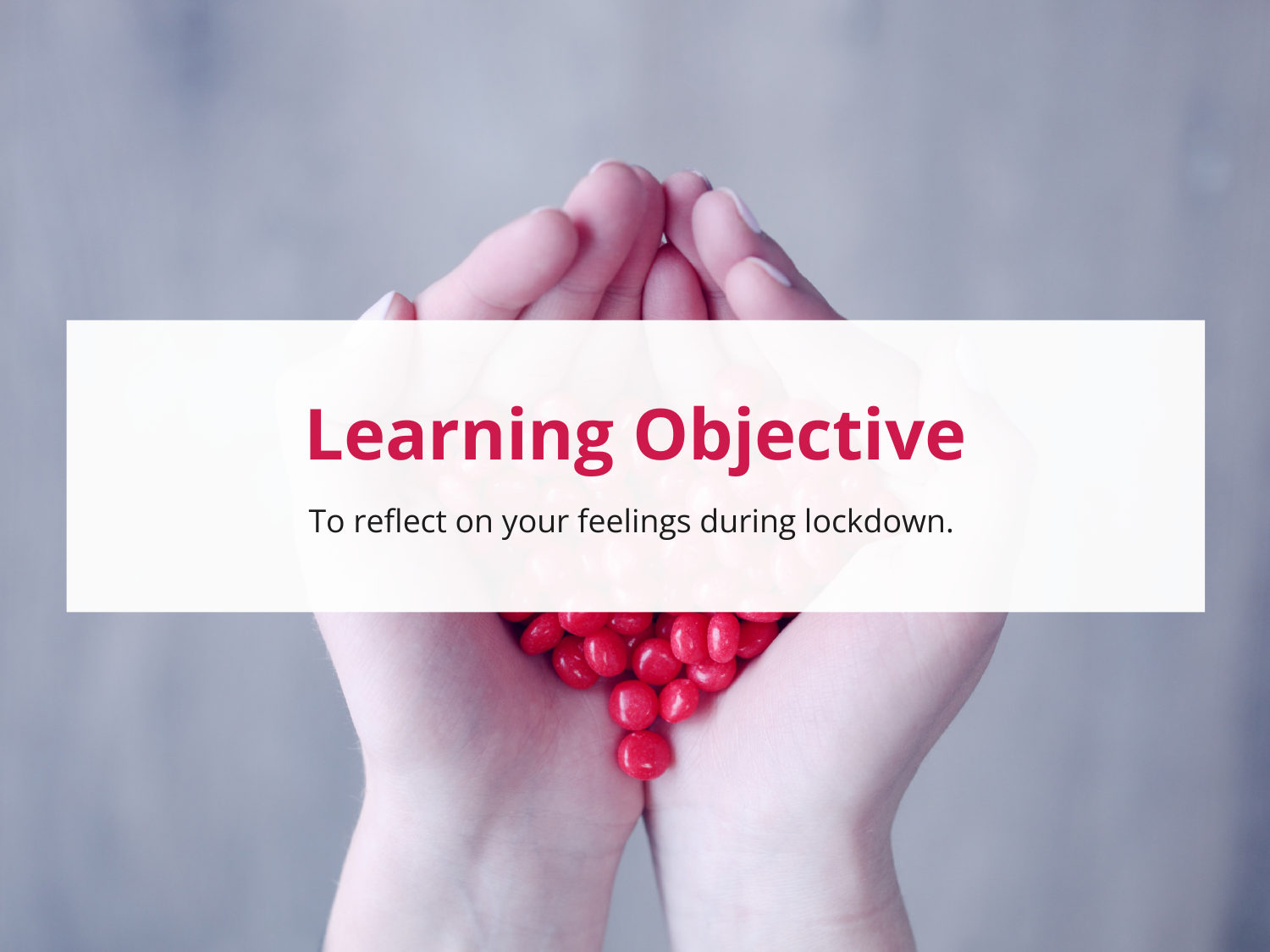

Learning Objective
To reflect on your feelings during lockdown.